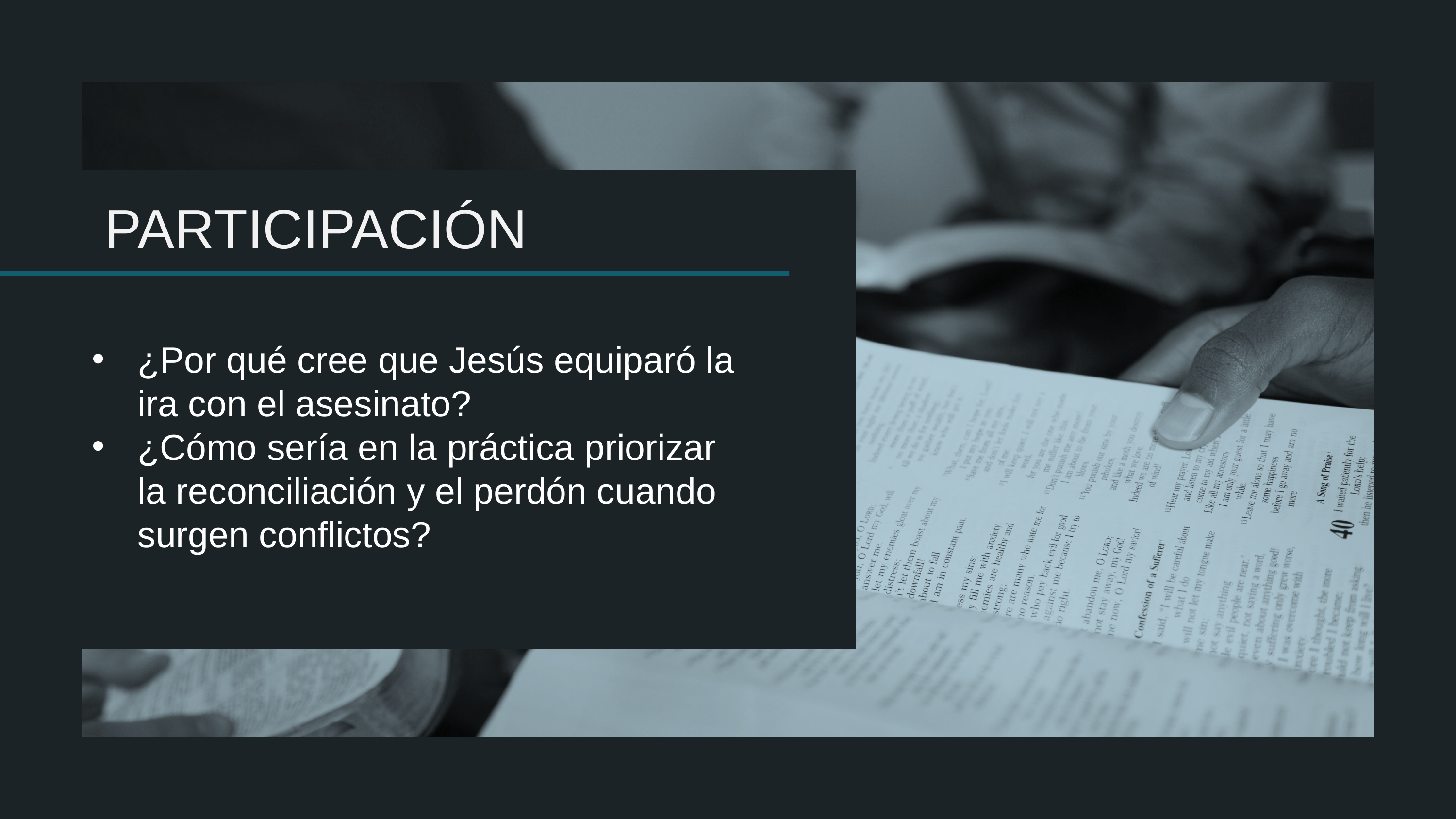

¿Por qué cree que Jesús equiparó la ira con el asesinato?
¿Cómo sería en la práctica priorizar la reconciliación y el perdón cuando surgen conflictos?